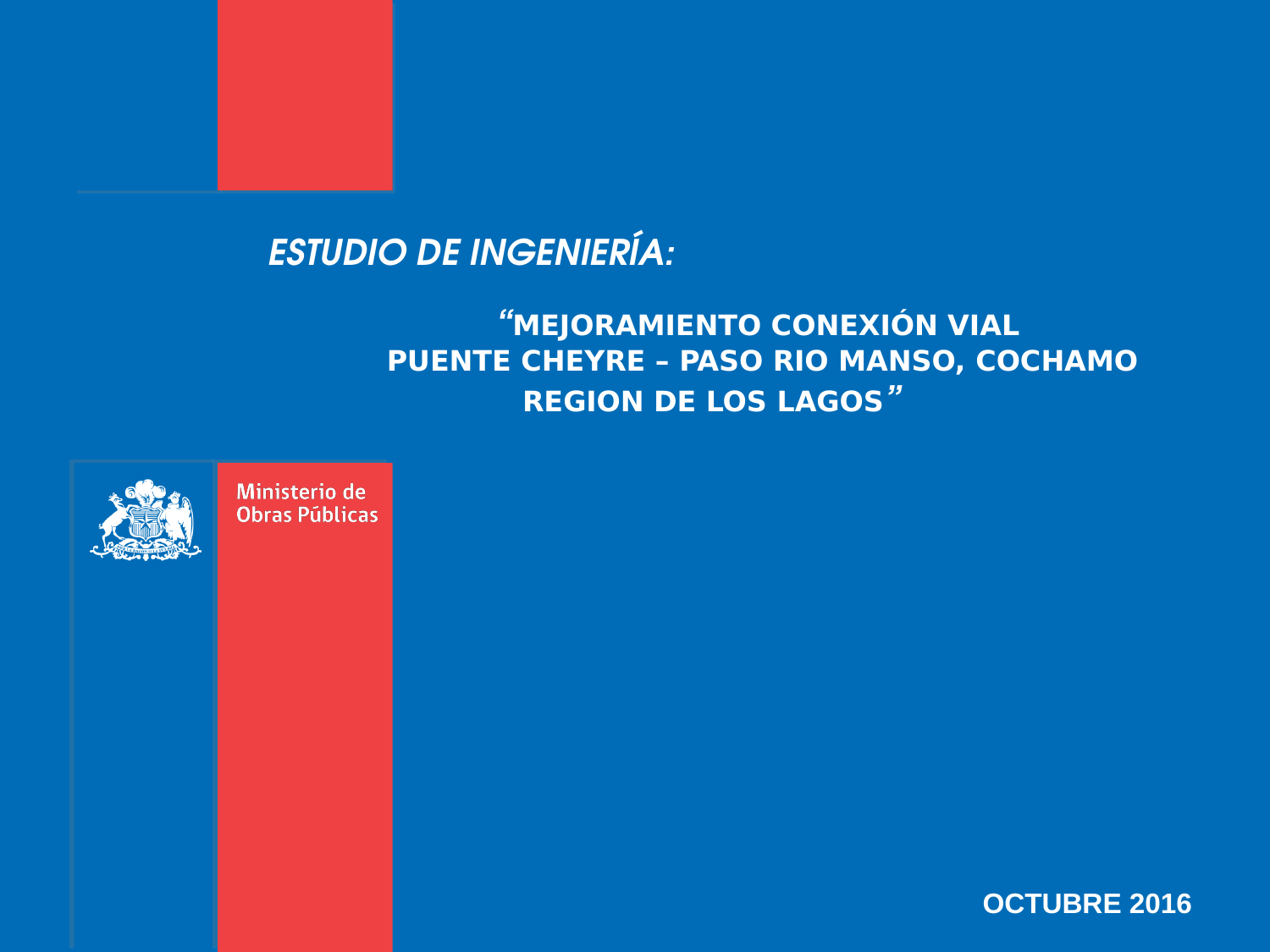

ESTUDIO DE INGENIERÍA:

“MEJORAMIENTO CONEXIÓN VIAL
PUENTE CHEYRE – PASO RIO MANSO, COCHAMO
REGION DE LOS LAGOS”

OCTUBRE 2016